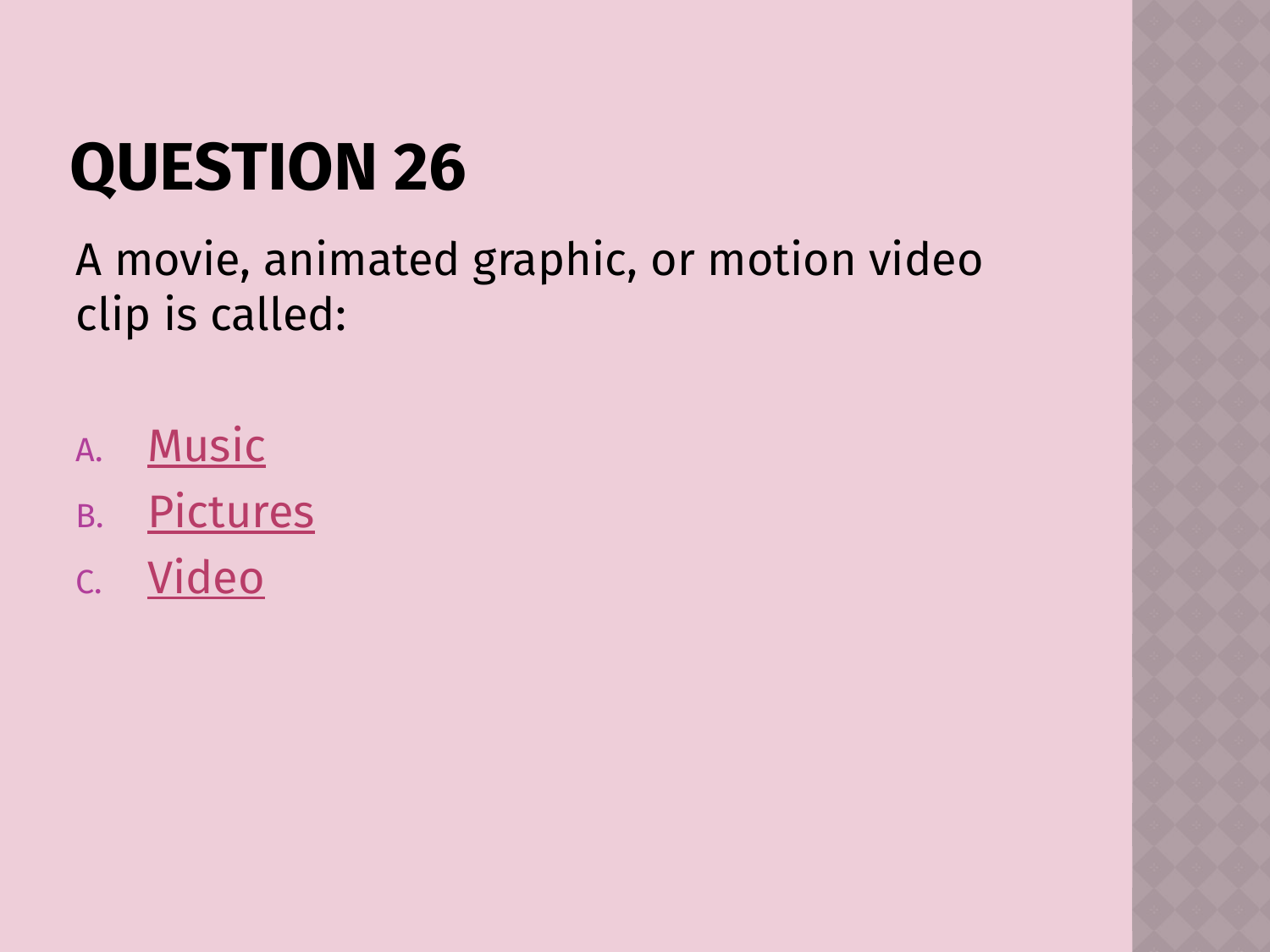

# Question 26
A movie, animated graphic, or motion video clip is called:

Music
Pictures
Video